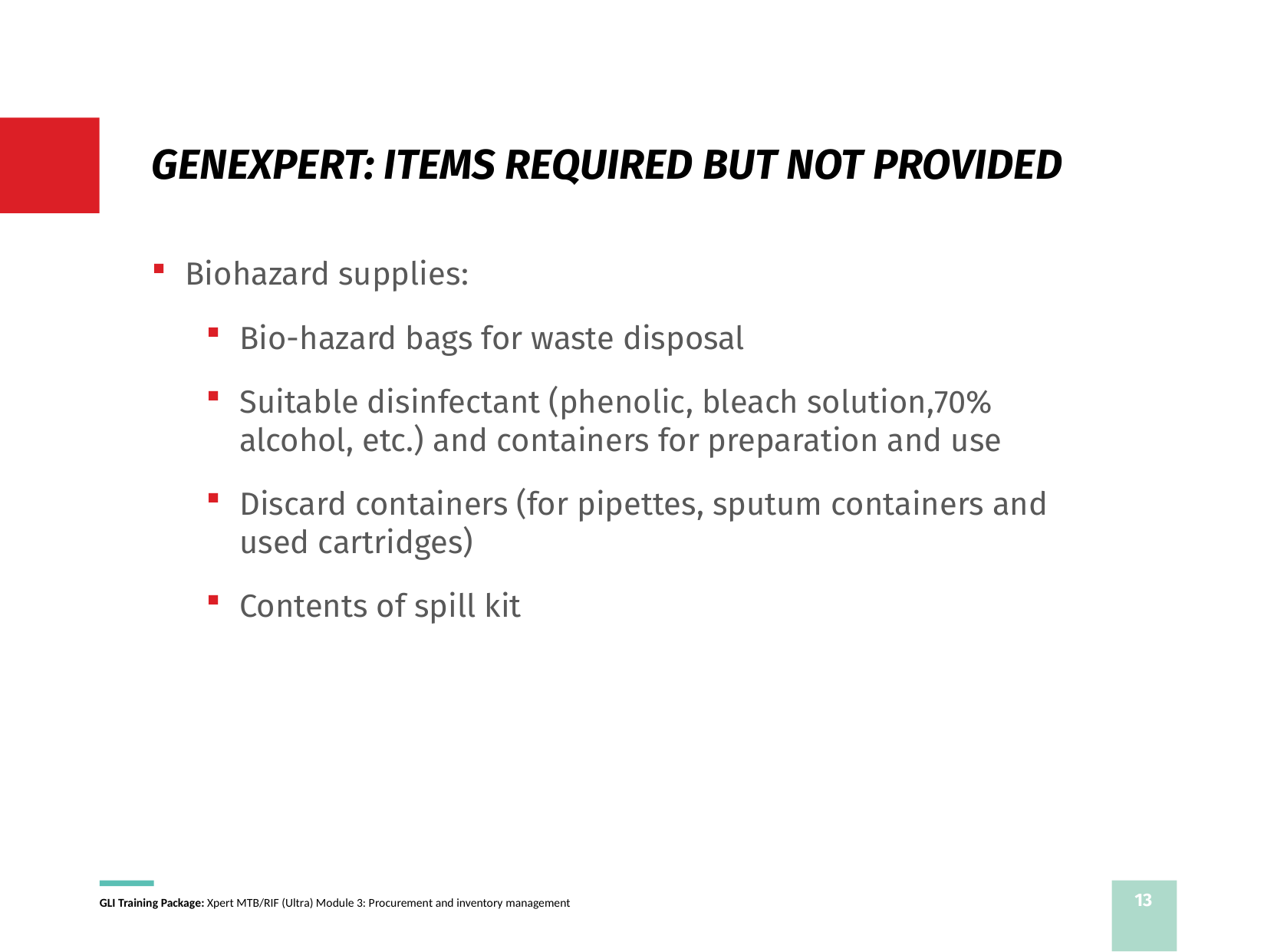

# GENEXPERT: ITEMS REQUIRED BUT NOT PROVIDED
Biohazard supplies:
Bio-hazard bags for waste disposal
Suitable disinfectant (phenolic, bleach solution,70% alcohol, etc.) and containers for preparation and use
Discard containers (for pipettes, sputum containers and used cartridges)
Contents of spill kit